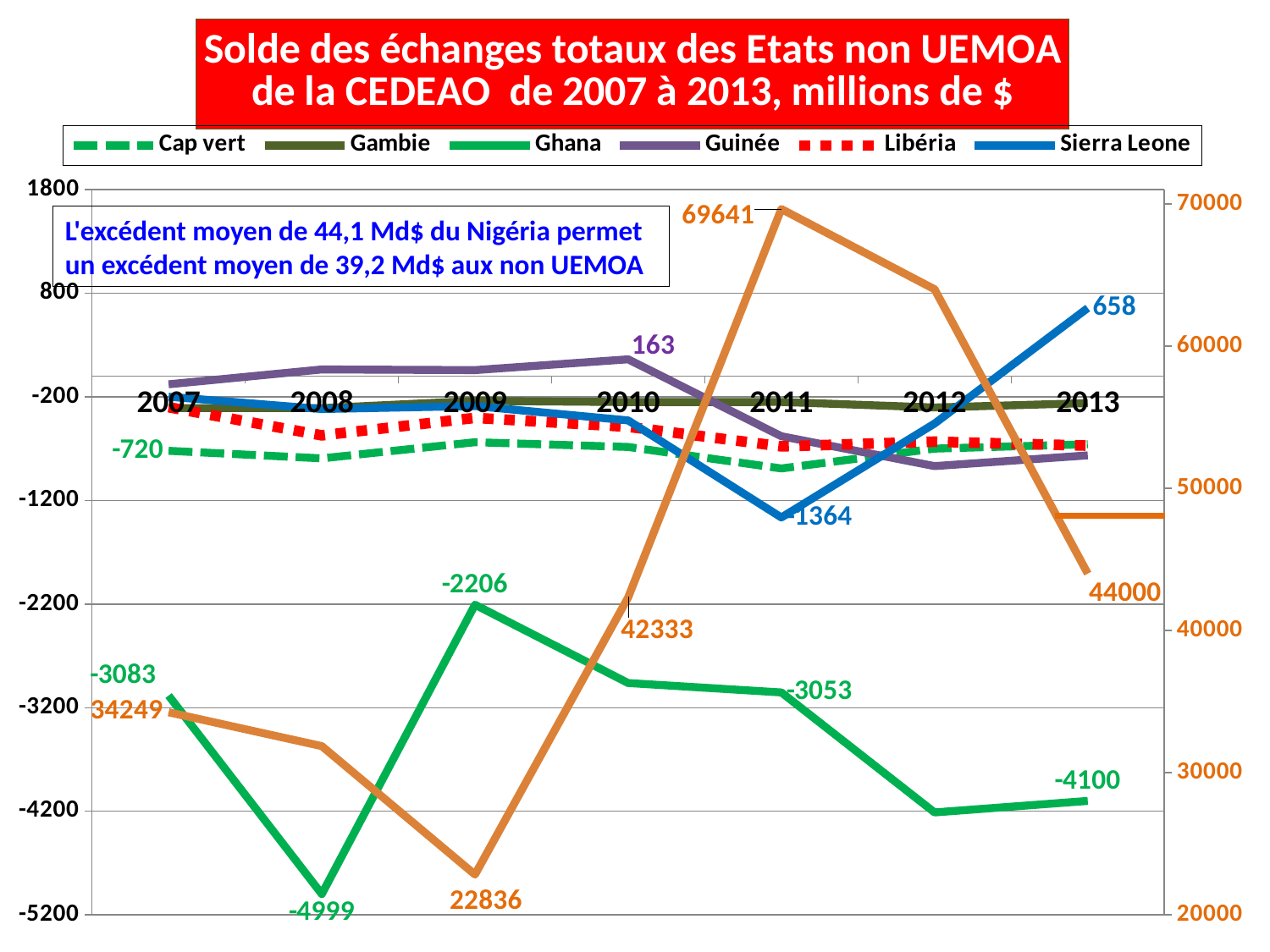

### Chart: Solde des échanges totaux des Etats non UEMOA
de la CEDEAO  de 2007 à 2013, millions de $

| Category | Cap vert | Gambie | Ghana | Guinée | Libéria | Sierra Leone | Nigéria |
|---|---|---|---|---|---|---|---|
| 2007 | -720.0 | -308.0 | -3083.0 | -78.0 | -299.0 | -198.0 | 34249.0 |
| 2008 | -793.0 | -308.0 | -4999.0 | 65.0 | -571.0 | -317.0 | 31870.0 |
| 2009 | -637.0 | -238.0 | -2206.0 | 59.0 | -402.0 | -288.0 | 22836.0 |
| 2010 | -683.0 | -250.0 | -2962.0 | 163.0 | -488.0 | -427.0 | 42333.0 |
| 2011 | -891.0 | -249.0 | -3053.0 | -579.0 | -677.0 | -1364.0 | 69641.0 |
| 2012 | -699.0 | -302.0 | -4211.0 | -868.0 | -632.0 | -457.0 | 64000.0 |
| 2013 | -657.0 | -260.0 | -4100.0 | -764.0 | -670.0 | 658.0 | 44000.0 |
L'excédent moyen de 44,1 Md$ du Nigéria permet
un excédent moyen de 39,2 Md$ aux non UEMOA